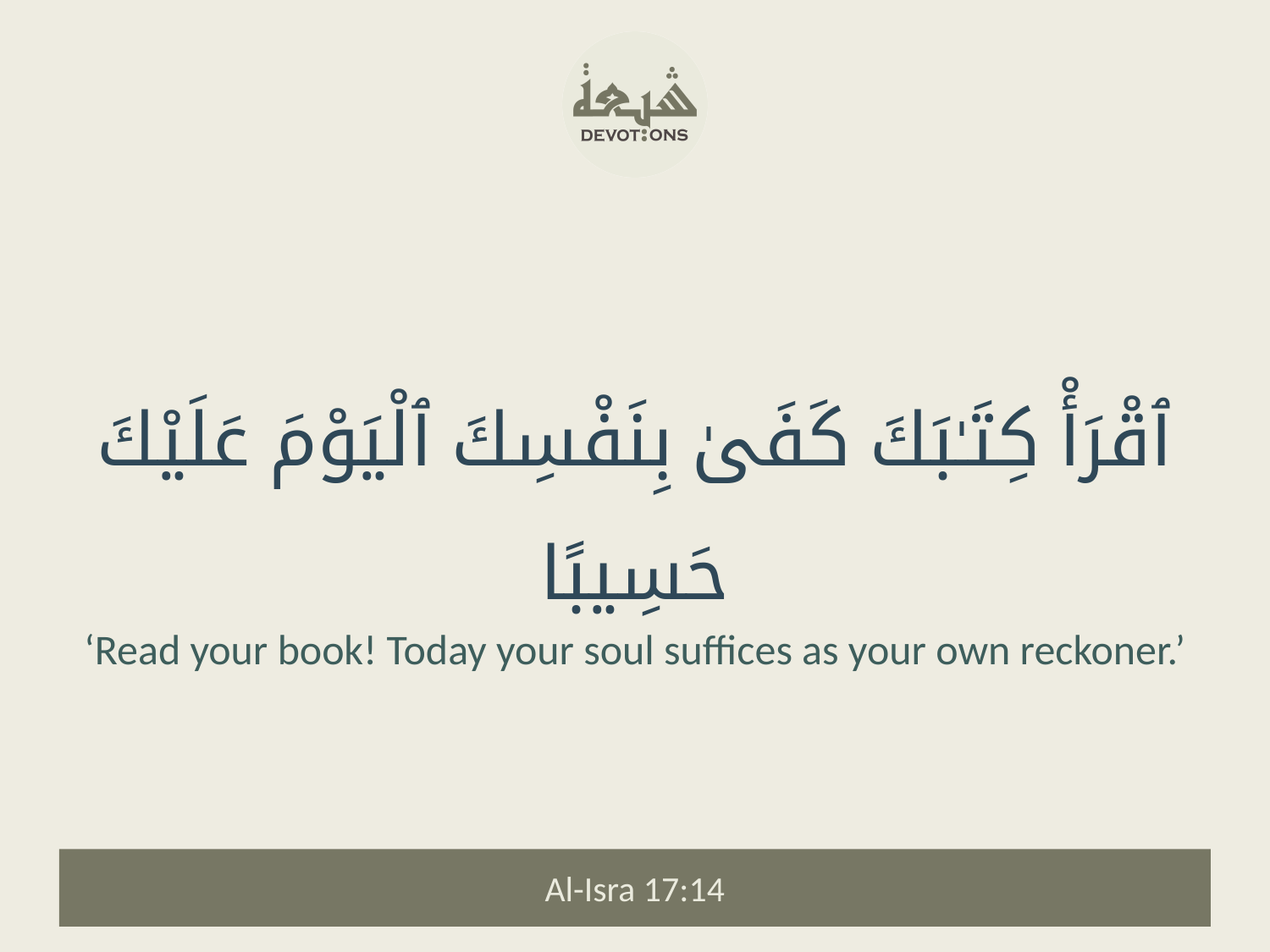

ٱقْرَأْ كِتَـٰبَكَ كَفَىٰ بِنَفْسِكَ ٱلْيَوْمَ عَلَيْكَ حَسِيبًا
‘Read your book! Today your soul suffices as your own reckoner.’
Al-Isra 17:14